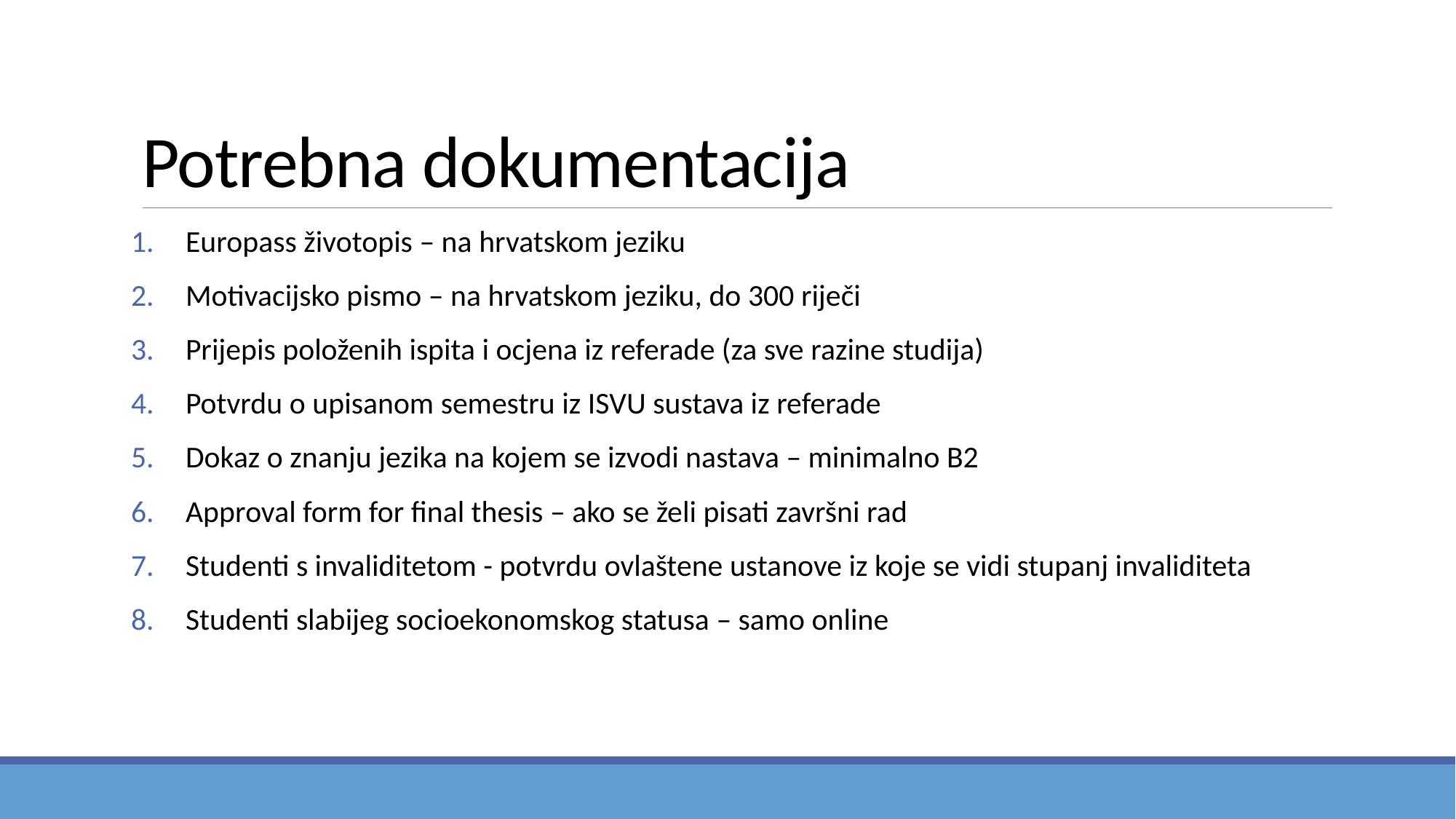

# Potrebna dokumentacija
Europass životopis – na hrvatskom jeziku
Motivacijsko pismo – na hrvatskom jeziku, do 300 riječi
Prijepis položenih ispita i ocjena iz referade (za sve razine studija)
Potvrdu o upisanom semestru iz ISVU sustava iz referade
Dokaz o znanju jezika na kojem se izvodi nastava – minimalno B2
Approval form for final thesis – ako se želi pisati završni rad
Studenti s invaliditetom - potvrdu ovlaštene ustanove iz koje se vidi stupanj invaliditeta
Studenti slabijeg socioekonomskog statusa – samo online